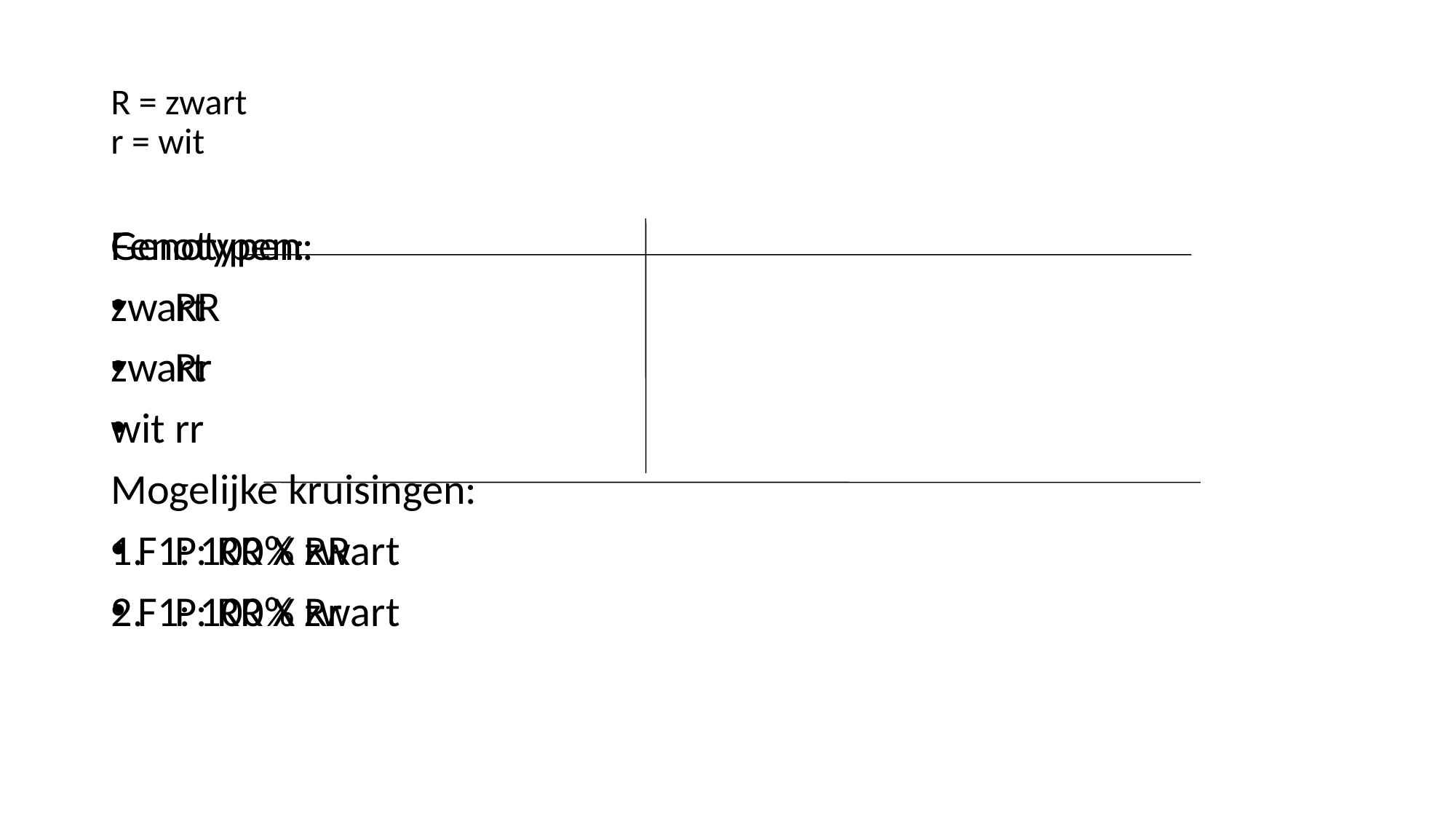

# R = zwart r = wit
Genotypen:
RR
Rr
rr
Mogelijke kruisingen:
P: RR X RR
P: RR X Rr
Fenotypen:
zwart
zwart
wit

F1: 100% zwart
F1: 100% zwart